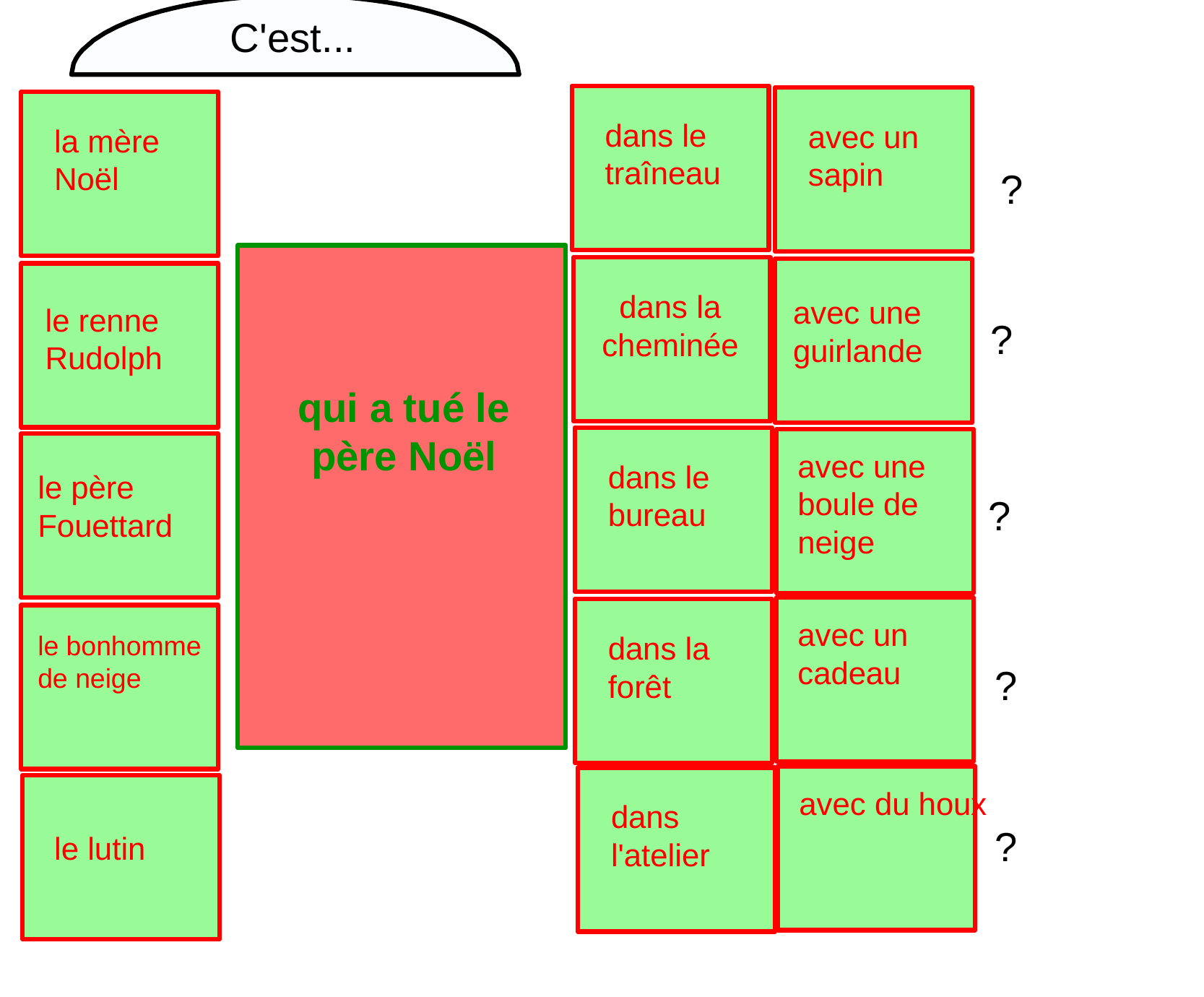

C'est...

dans le traîneau

avec un sapin

la mère Noël
?

qui a tué le père Noël

dans la cheminée

avec une guirlande

le renne Rudolph
?

dans le bureau

avec une boule de neige

le père Fouettard
?

avec un cadeau

dans la
forêt

le bonhomme de neige
?

avec du houx

dans l'atelier

le lutin
?